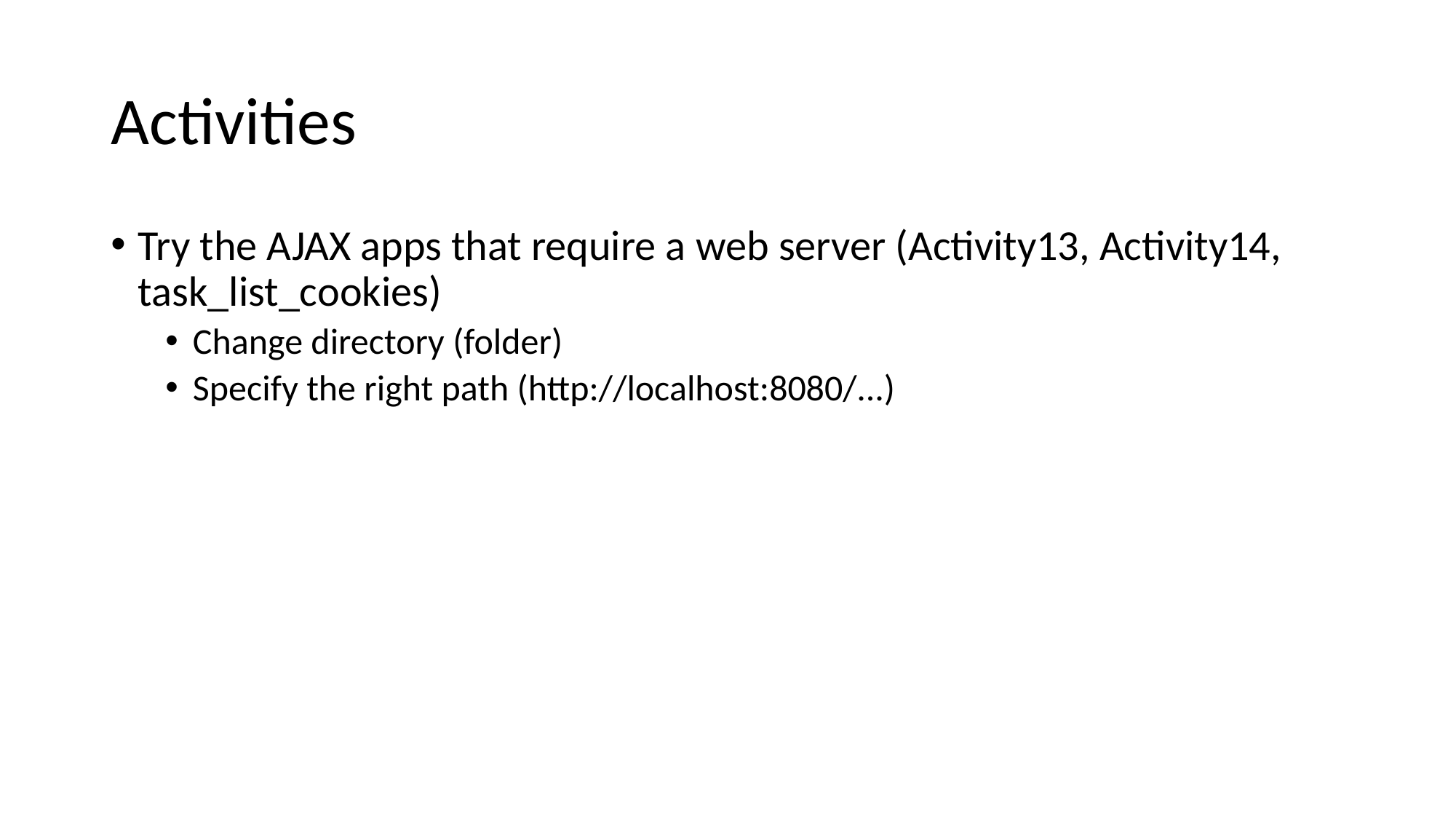

# Activities
Try the AJAX apps that require a web server (Activity13, Activity14, task_list_cookies)
Change directory (folder)
Specify the right path (http://localhost:8080/...)